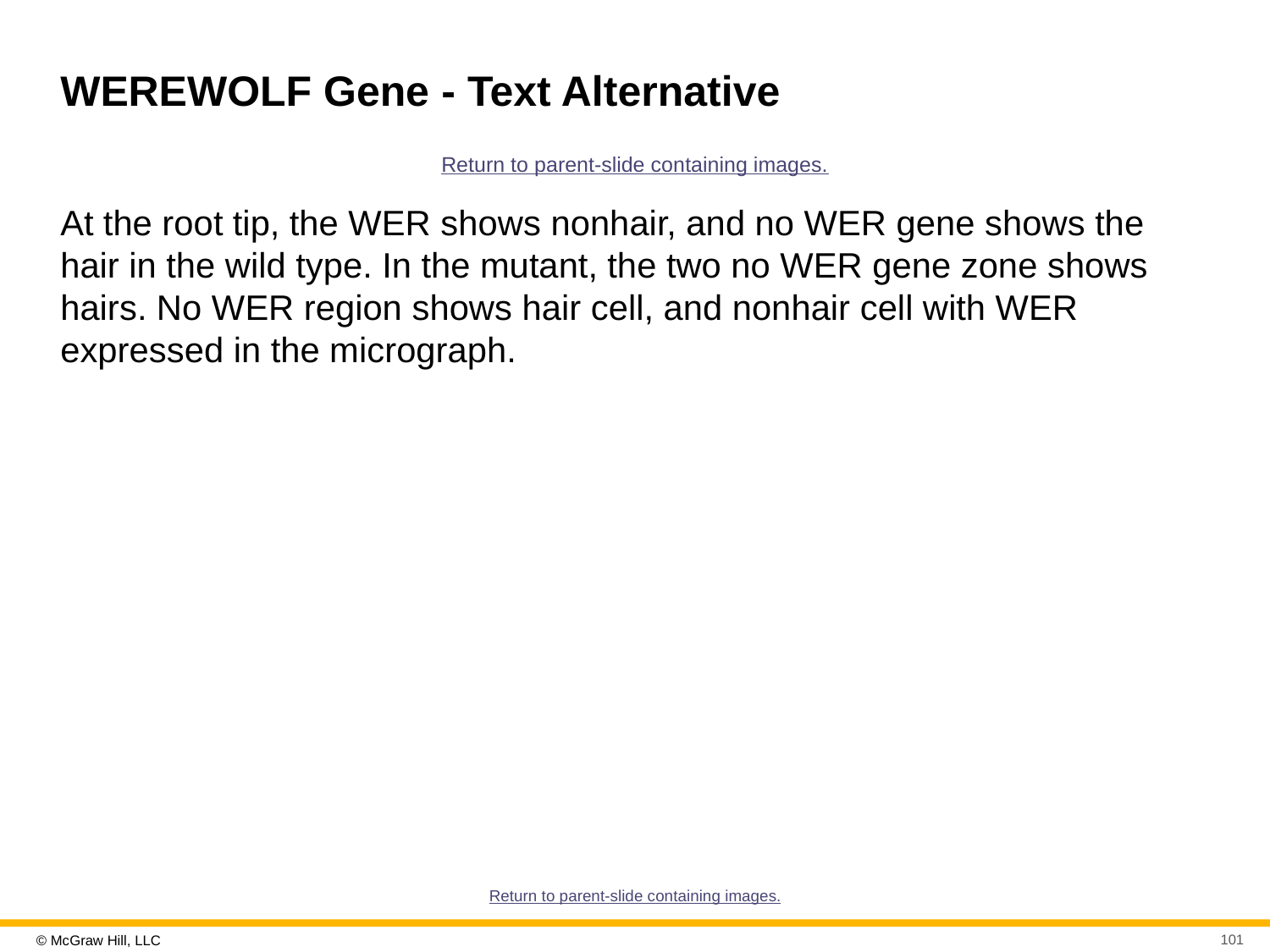

# WEREWOLF Gene - Text Alternative
Return to parent-slide containing images.
At the root tip, the WER shows nonhair, and no WER gene shows the hair in the wild type. In the mutant, the two no WER gene zone shows hairs. No WER region shows hair cell, and nonhair cell with WER expressed in the micrograph.
Return to parent-slide containing images.
101